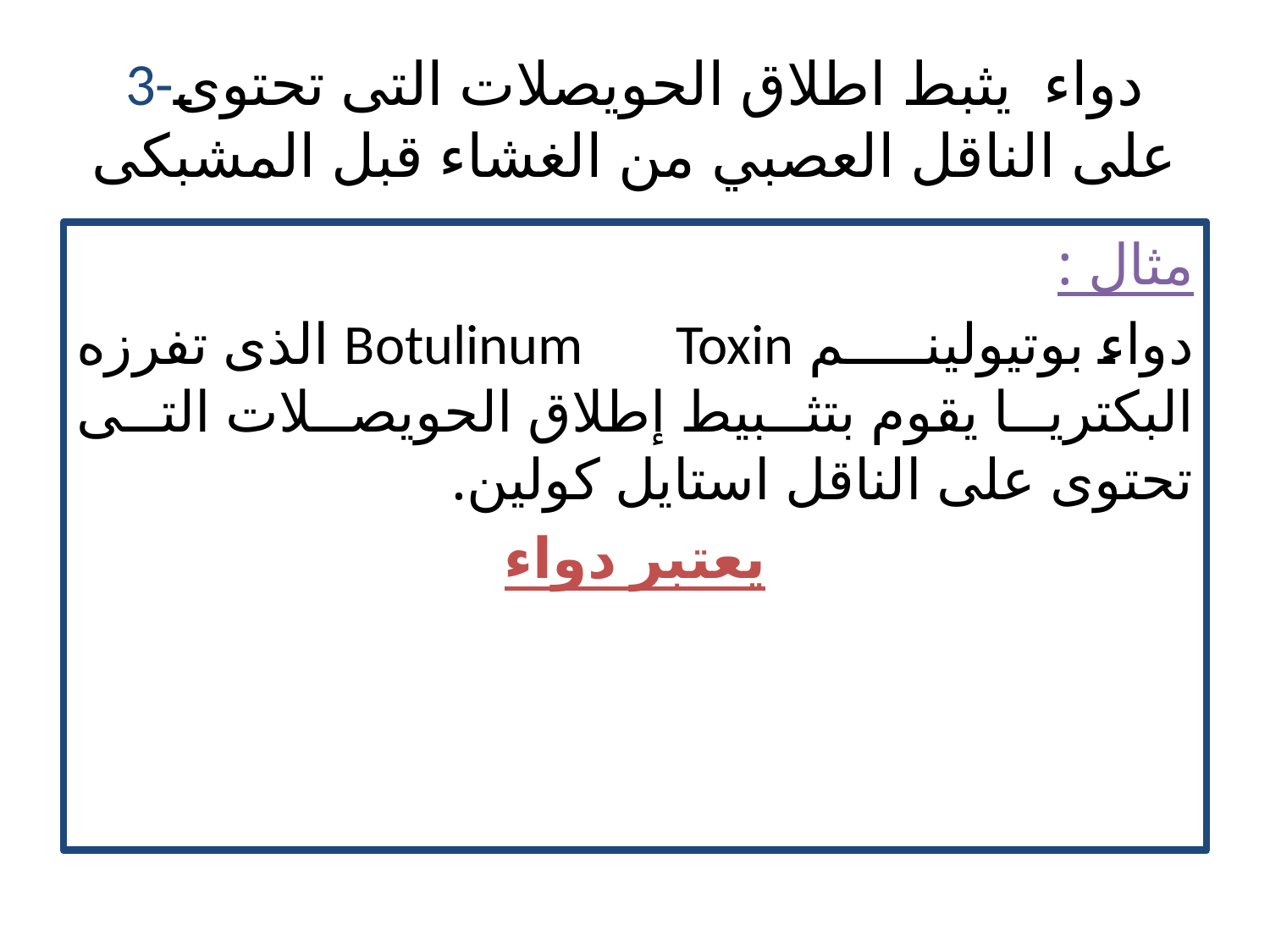

# 3-دواء  يثبط اطلاق الحويصلات التى تحتوى على الناقل العصبي من الغشاء قبل المشبكى
مثال :
دواء بوتيولينم Botulinum Toxin الذى تفرزه البكتريا يقوم بتثبيط إطلاق الحويصلات التى تحتوى على الناقل استايل كولين.
يعتبر دواء